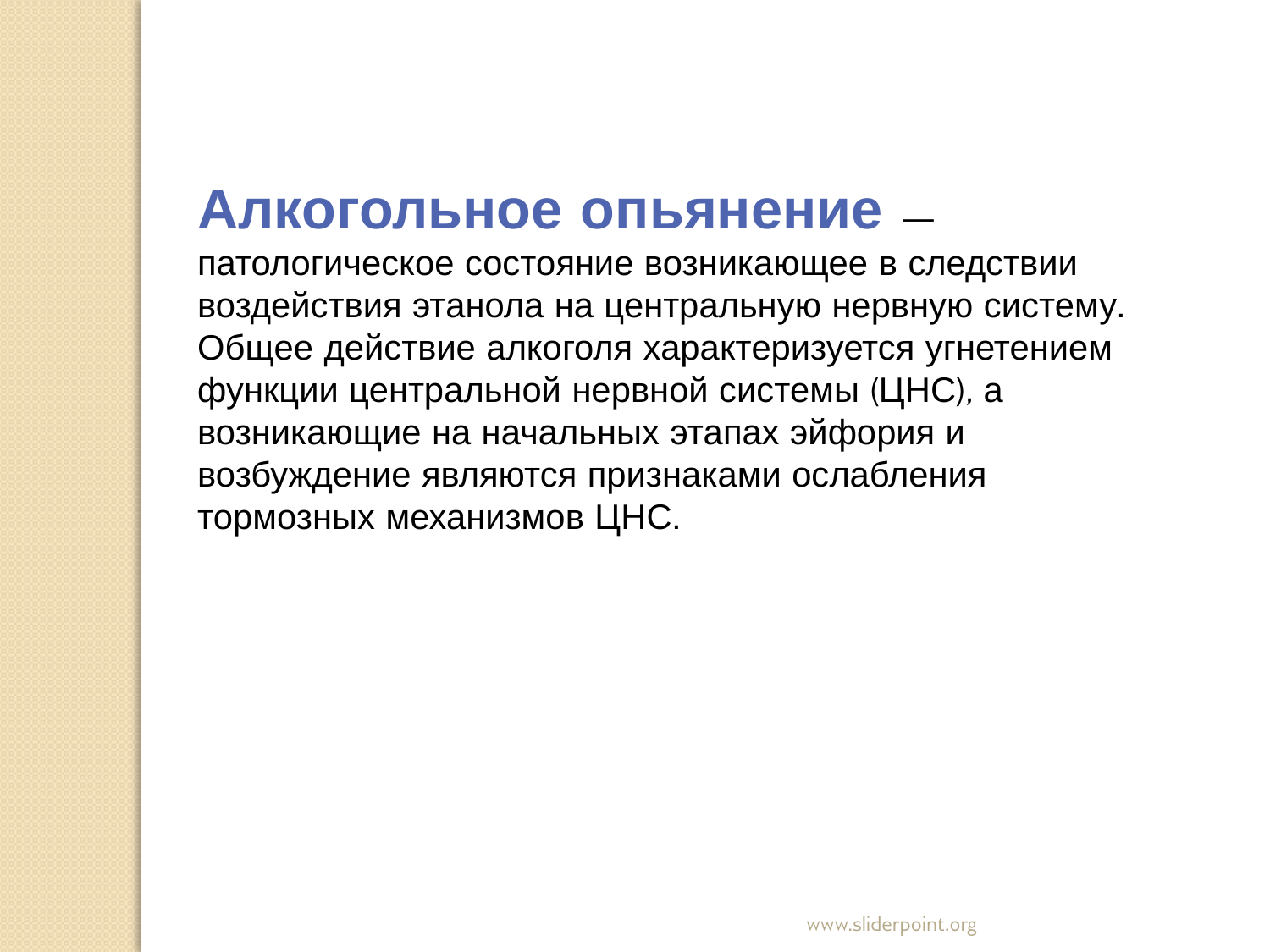

Алкогольное опьянение — патологическое состояние возникающее в следствии воздействия этанола на центральную нервную систему. Общее действие алкоголя характеризуется угнетением функции центральной нервной системы (ЦНС), а возникающие на начальных этапах эйфория и возбуждение являются признаками ослабления тормозных механизмов ЦНС.
www.sliderpoint.org